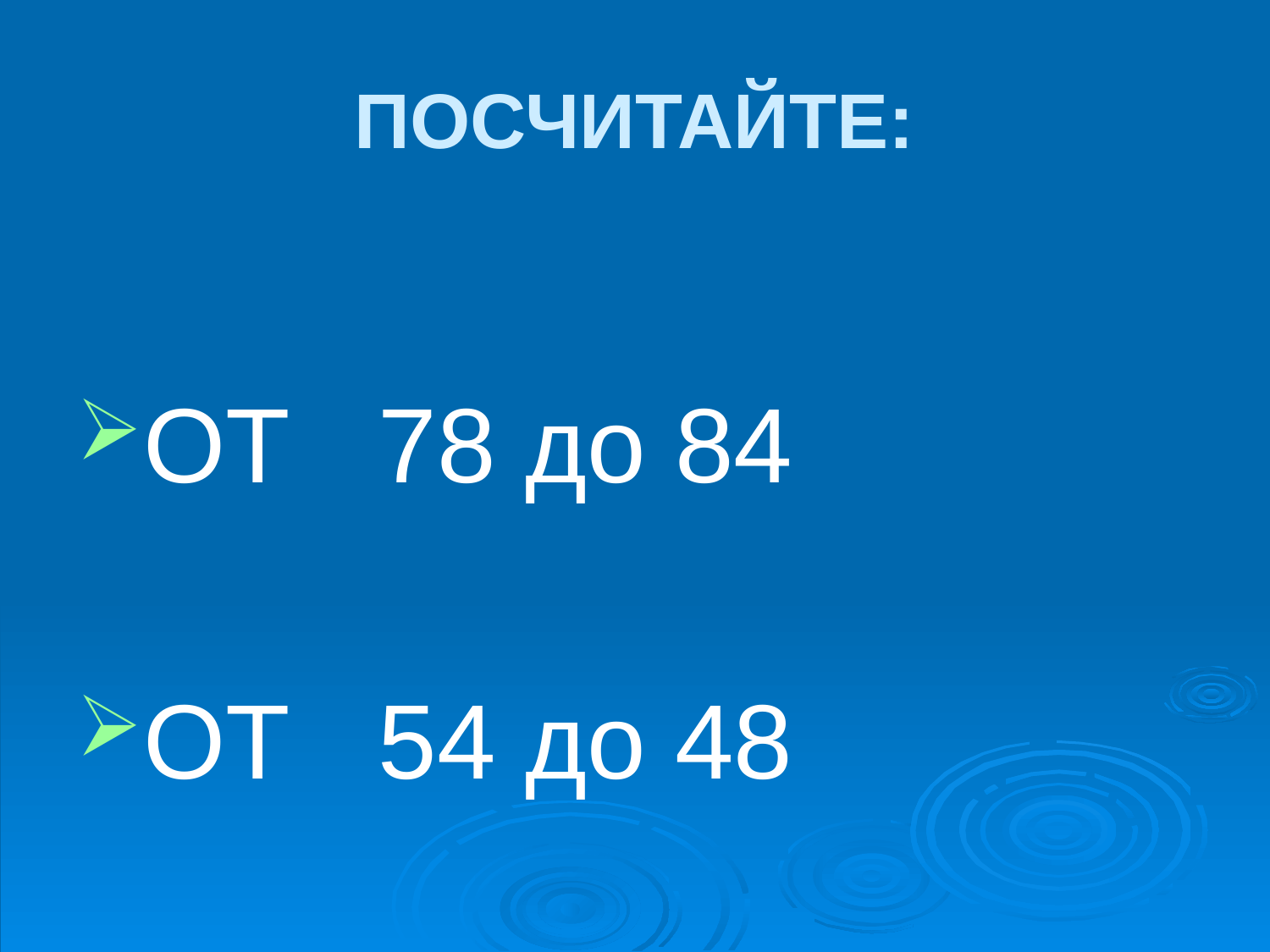

# ПОСЧИТАЙТЕ:

ОТ   78 до 84

ОТ   54 до 48